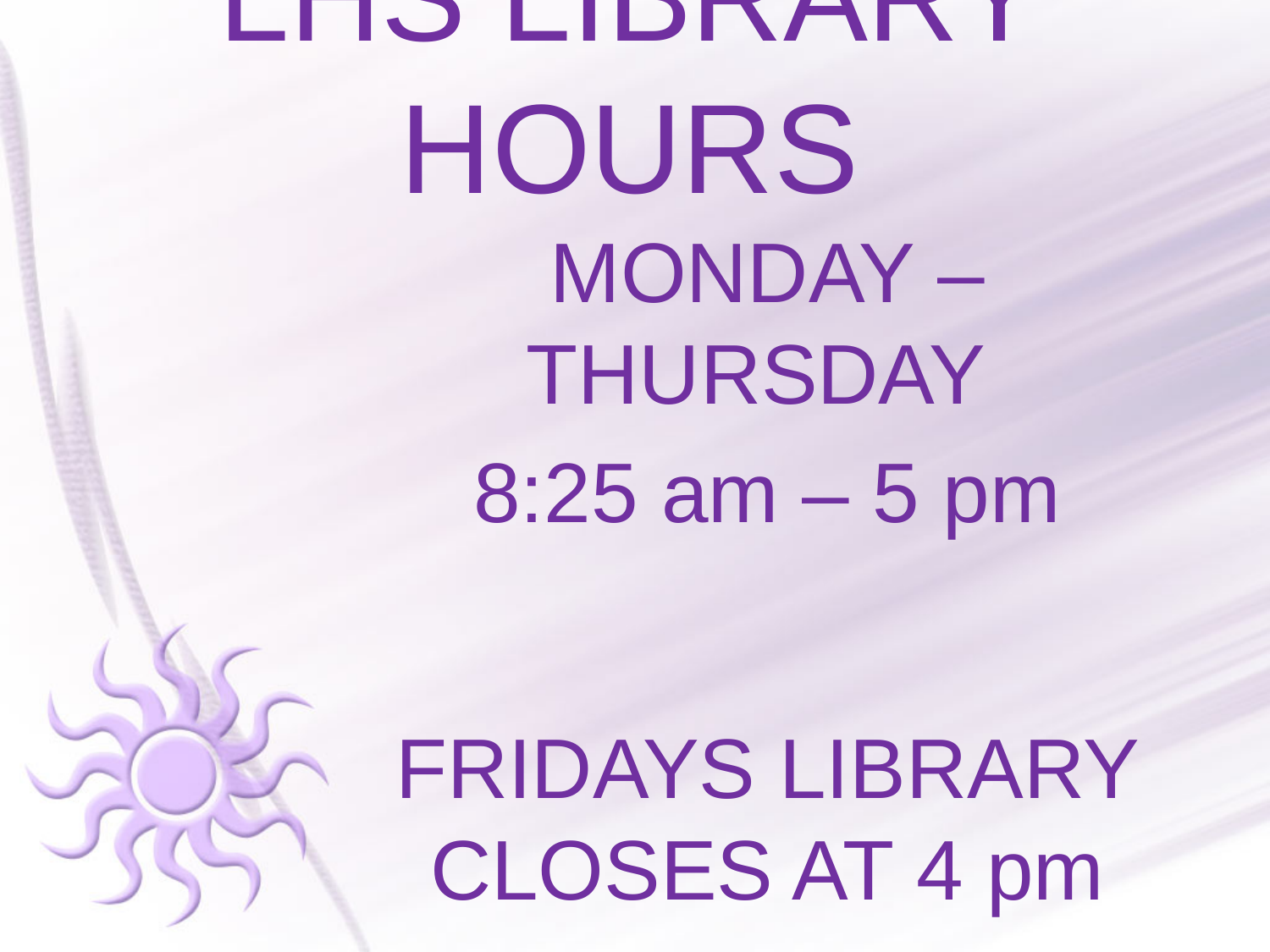

# LHS LIBRARY HOURS
MONDAY – THURSDAY
8:25 am – 5 pm

FRIDAYS LIBRARY CLOSES AT 4 pm